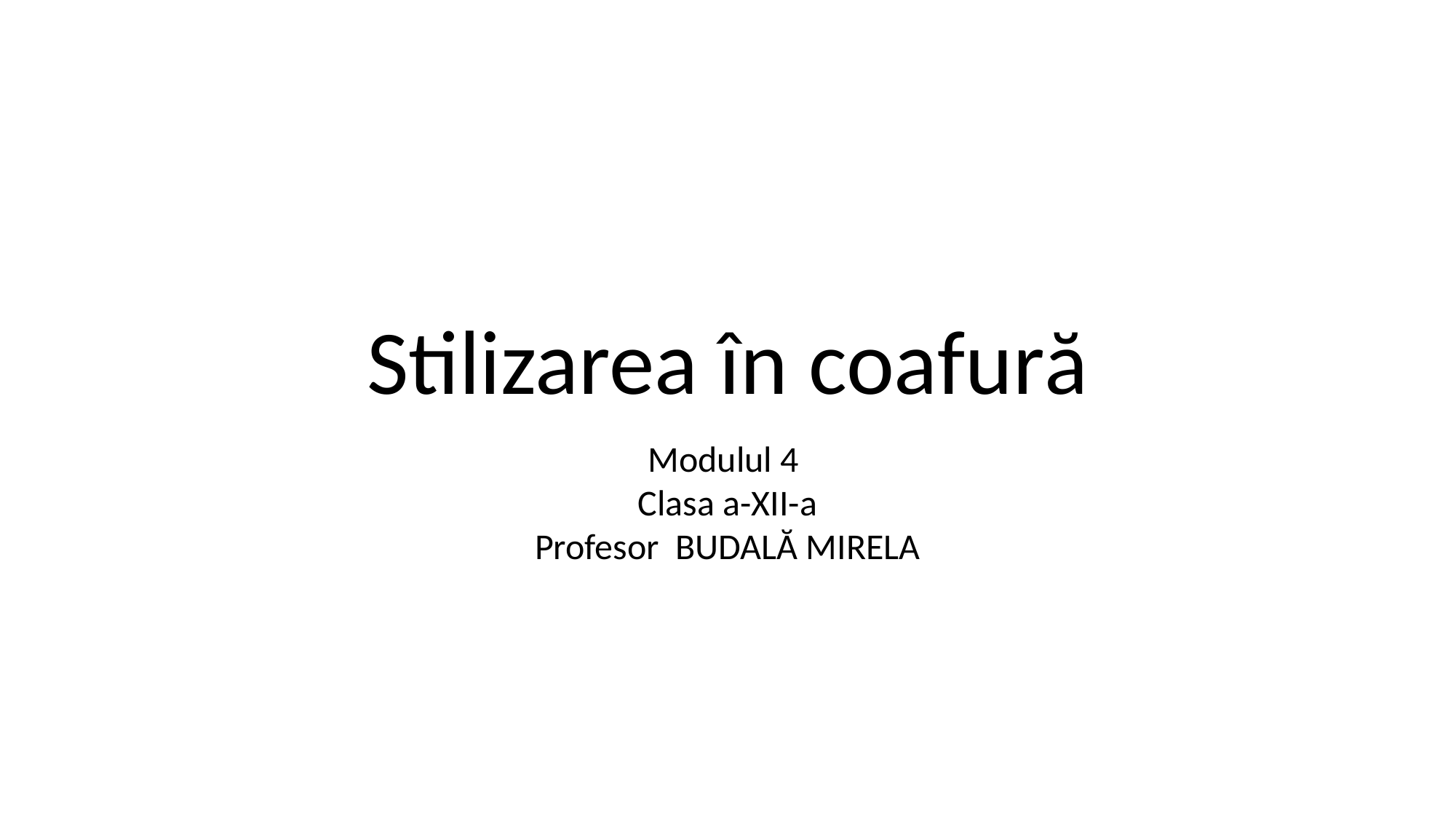

# Stilizarea în coafură
Modulul 4
Clasa a-XII-a
Profesor  BUDALĂ MIRELA